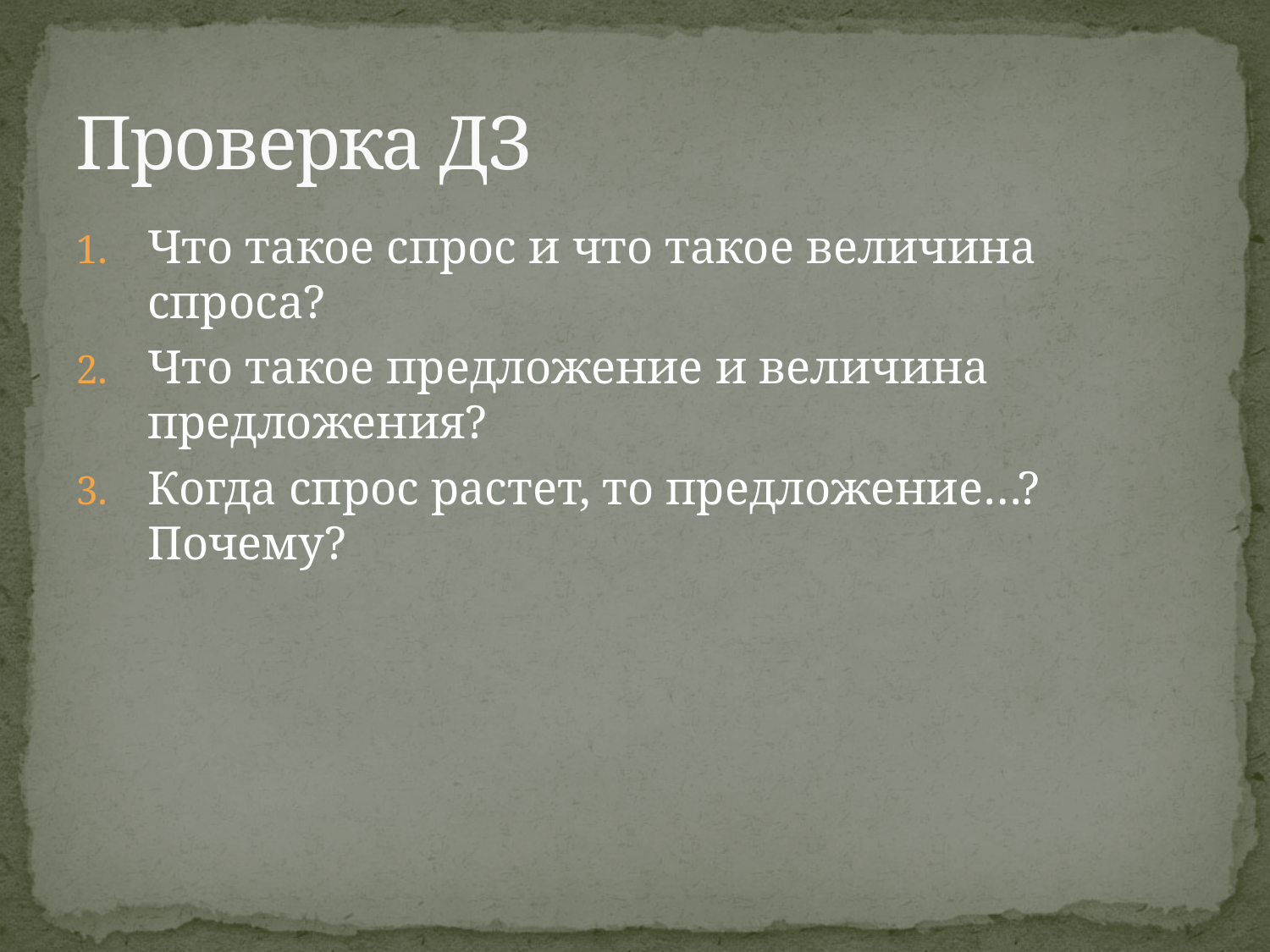

# Проверка ДЗ
Что такое спрос и что такое величина спроса?
Что такое предложение и величина предложения?
Когда спрос растет, то предложение…? Почему?